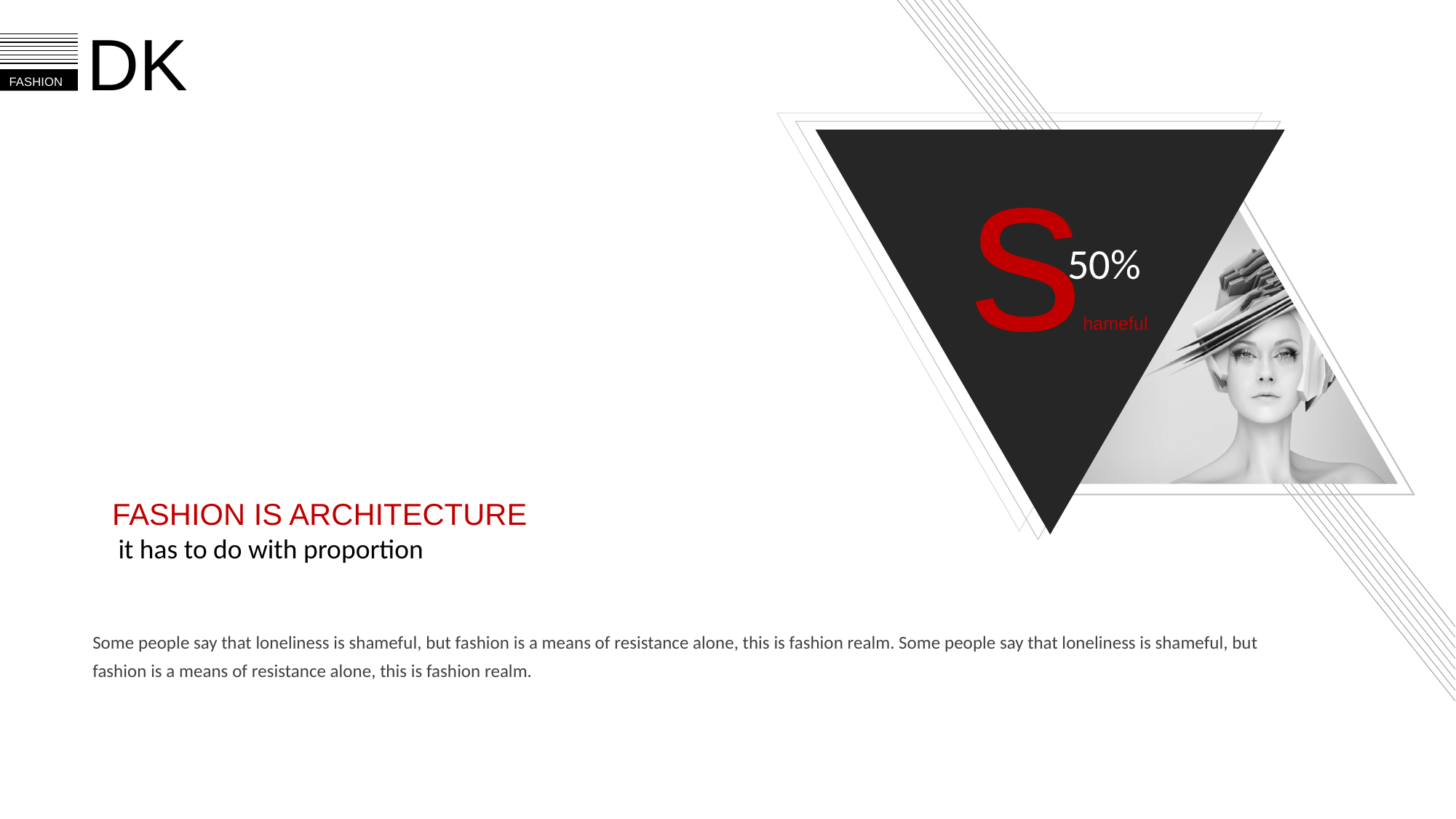

# DK
shameful

50%

FASHION IS ARCHITECTURE
 it has to do with proportion
Some people say that loneliness is shameful, but fashion is a means of resistance alone, this is fashion realm. Some people say that loneliness is shameful, but fashion is a means of resistance alone, this is fashion realm.